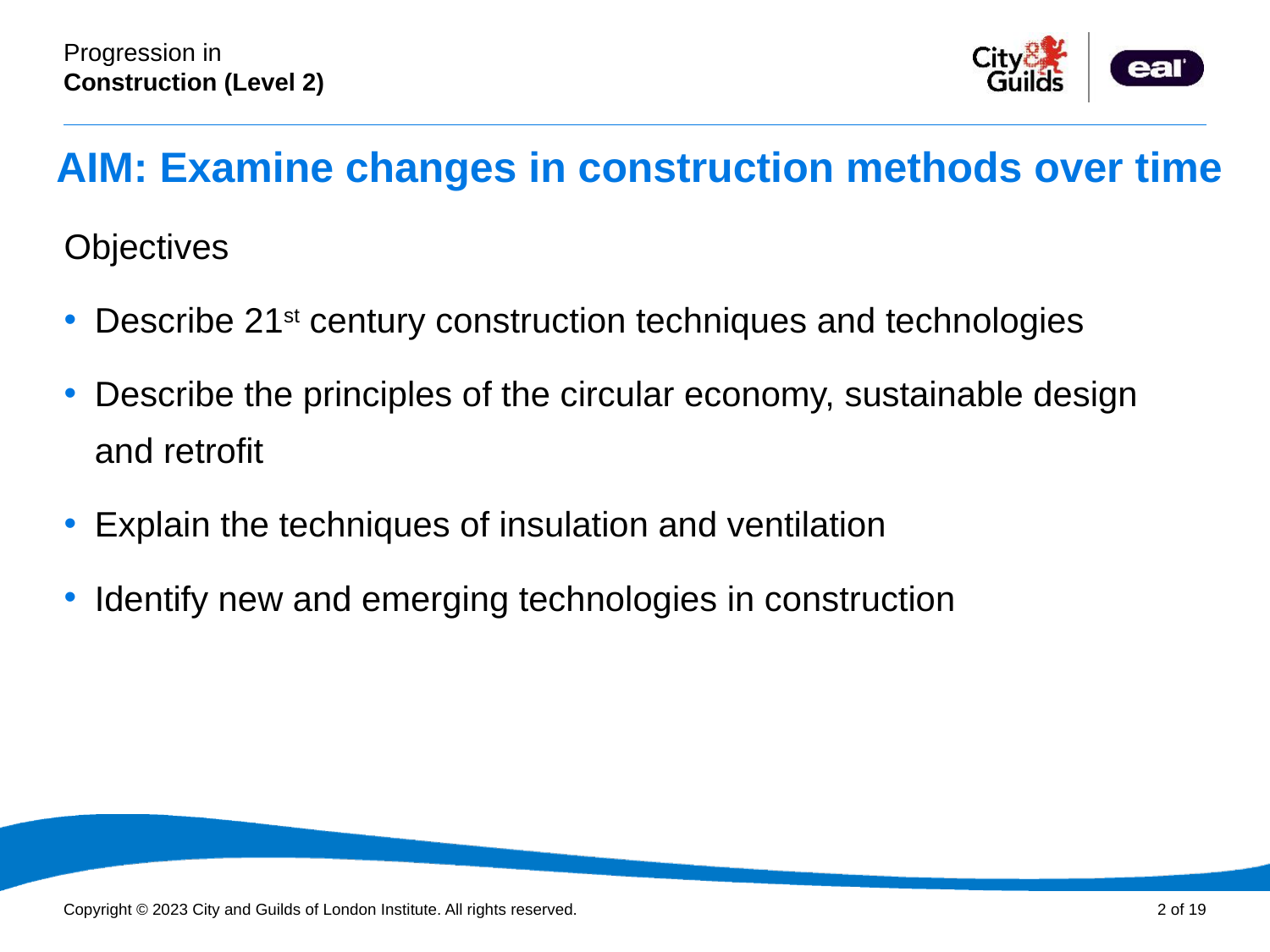

# AIM: Examine changes in construction methods over time
Objectives
Describe 21st century construction techniques and technologies
Describe the principles of the circular economy, sustainable design and retrofit
Explain the techniques of insulation and ventilation
Identify new and emerging technologies in construction